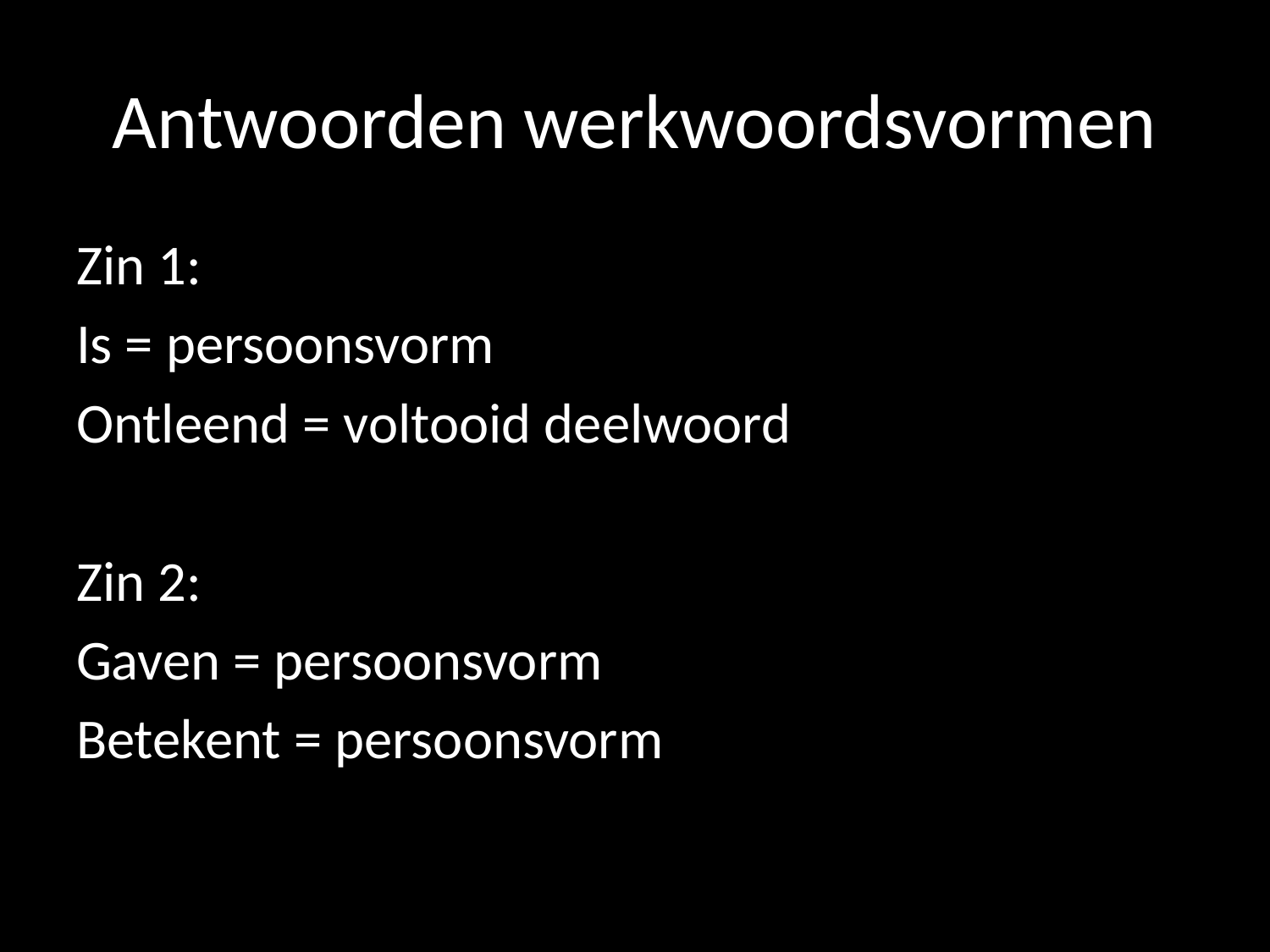

# Antwoorden werkwoordsvormen
Zin 1:
Is = persoonsvorm
Ontleend = voltooid deelwoord

Zin 2:
Gaven = persoonsvorm
Betekent = persoonsvorm